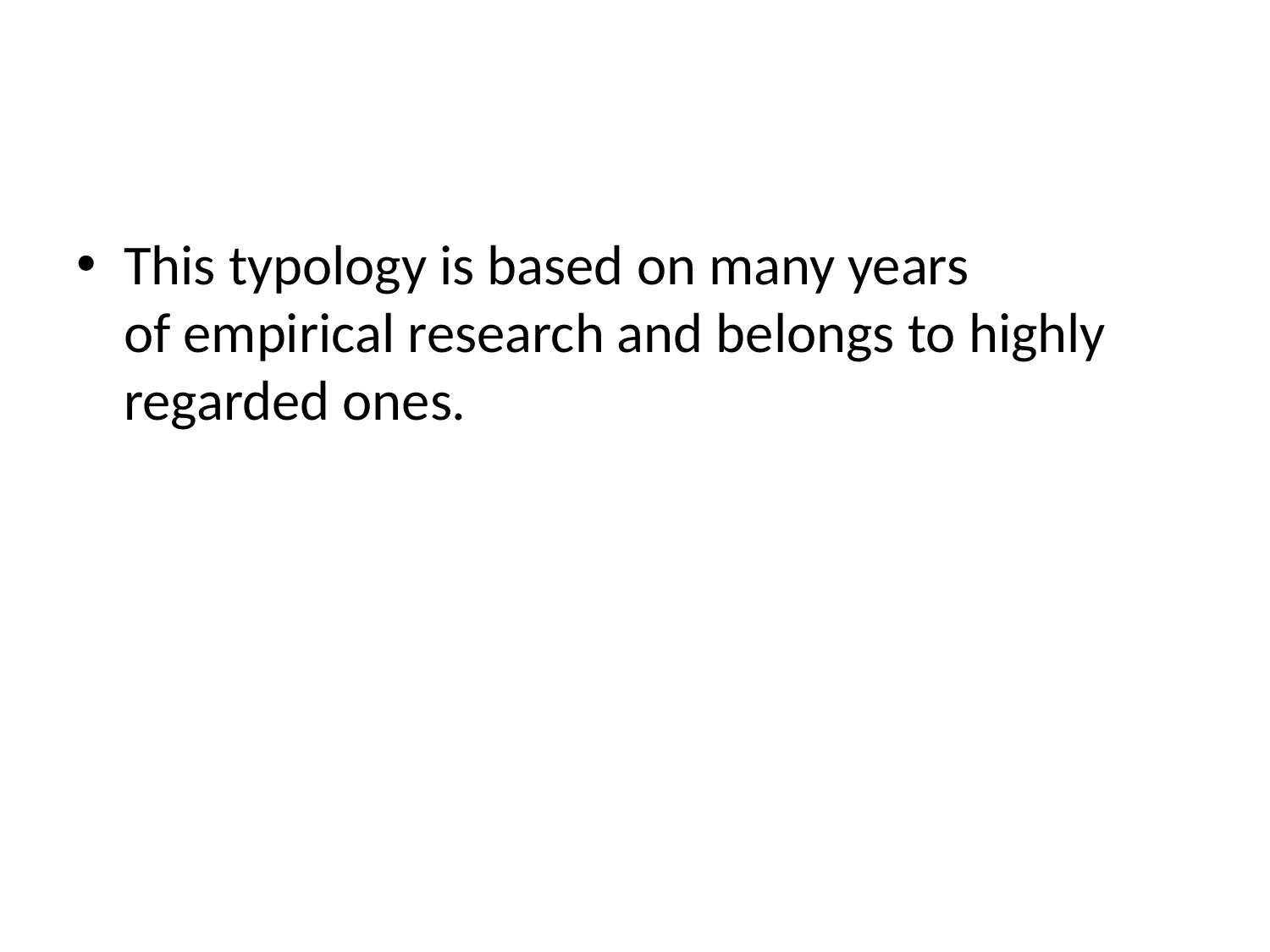

#
This typology is based on many years
of empirical research and belongs to highly regarded ones.